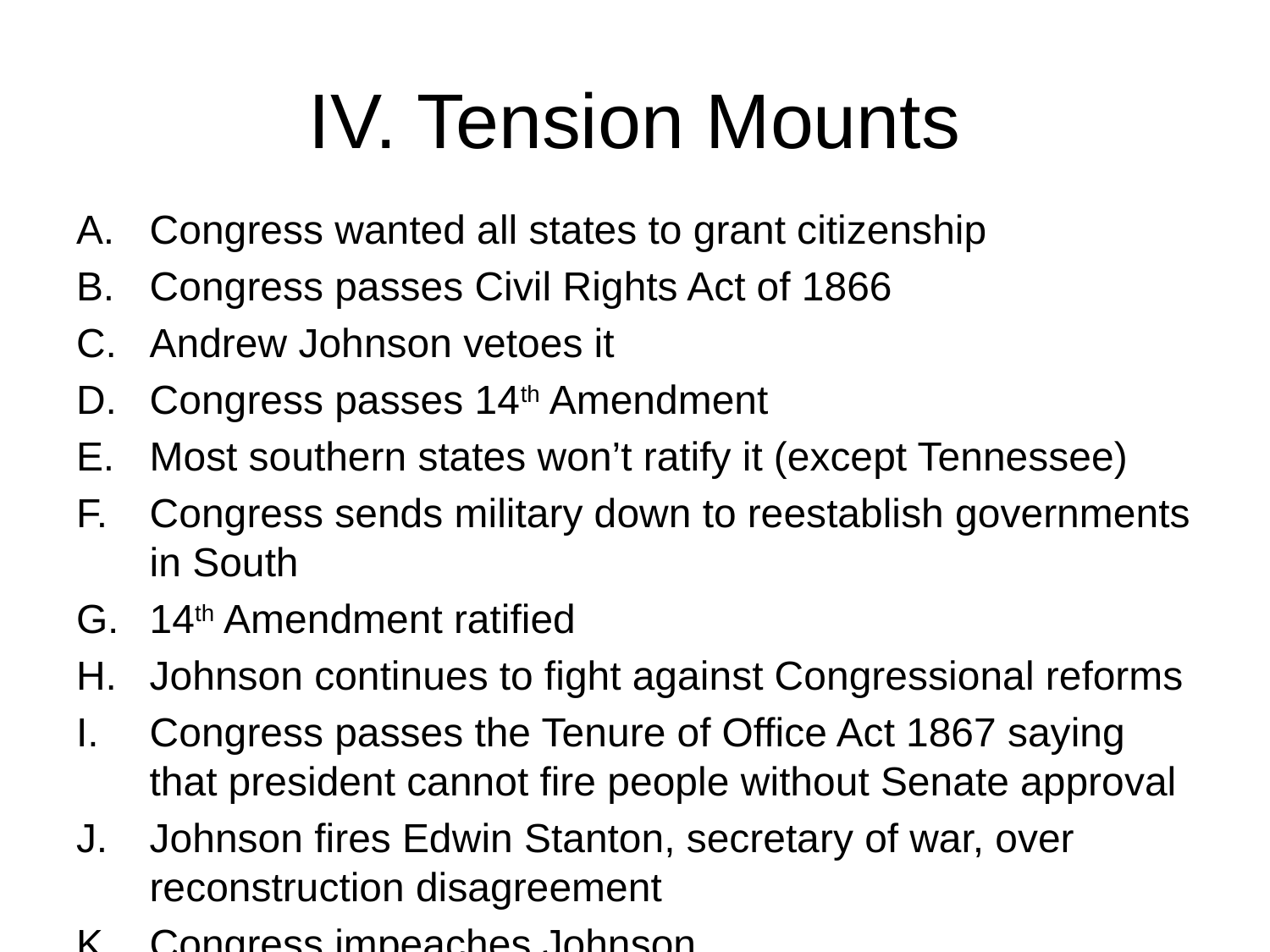

# IV. Tension Mounts
Congress wanted all states to grant citizenship
Congress passes Civil Rights Act of 1866
Andrew Johnson vetoes it
Congress passes 14th Amendment
Most southern states won’t ratify it (except Tennessee)
Congress sends military down to reestablish governments in South
14th Amendment ratified
Johnson continues to fight against Congressional reforms
Congress passes the Tenure of Office Act 1867 saying that president cannot fire people without Senate approval
Johnson fires Edwin Stanton, secretary of war, over reconstruction disagreement
Congress impeaches Johnson